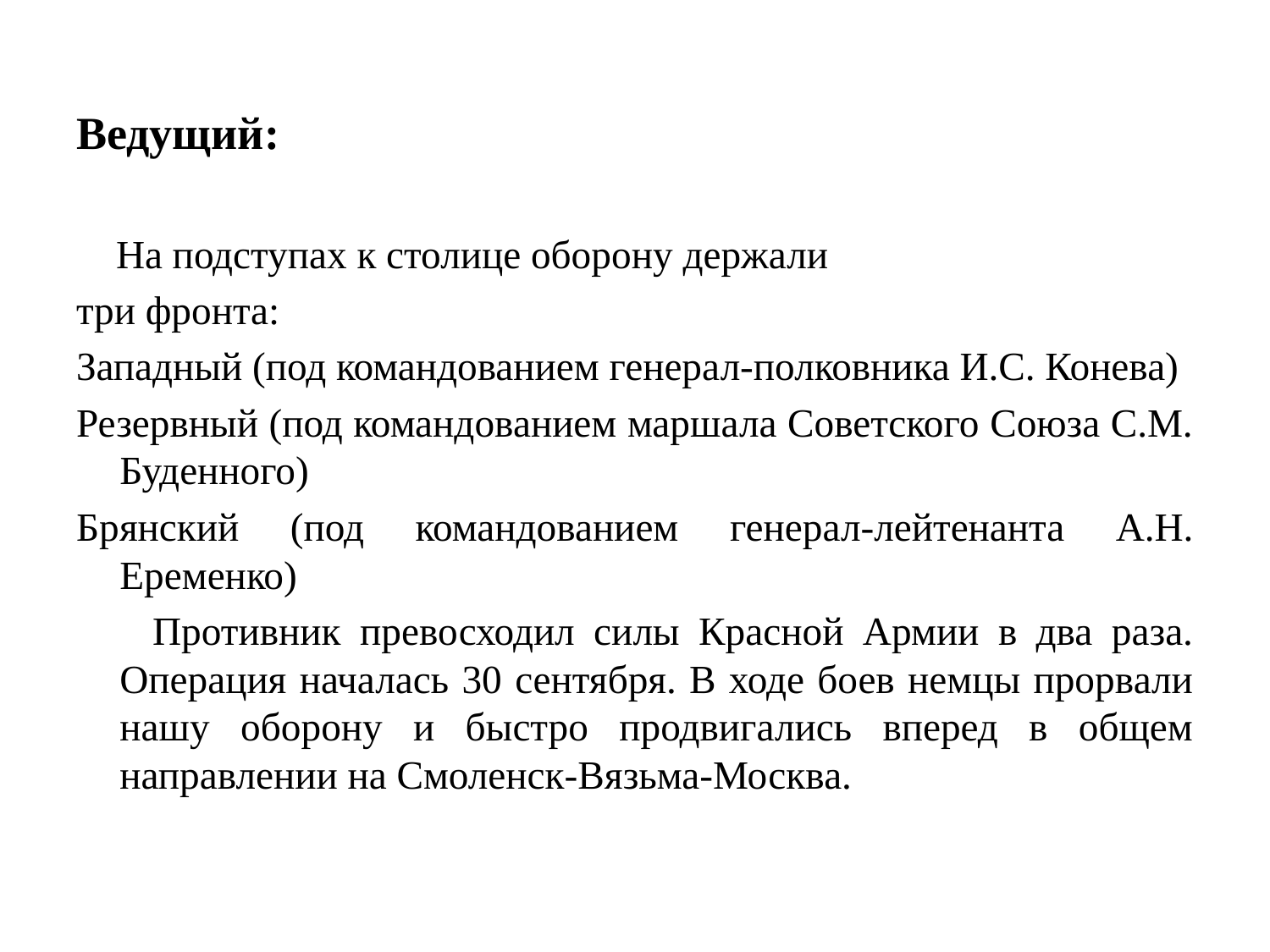

# Ведущий:
    На подступах к столице оборону держали
три фронта:
Западный (под командованием генерал-полковника И.С. Конева)
Резервный (под командованием маршала Советского Союза С.М. Буденного)
Брянский (под командованием генерал-лейтенанта А.Н. Еременко)
    Противник превосходил силы Красной Армии в два раза. Операция началась 30 сентября. В ходе боев немцы прорвали нашу оборону и быстро продвигались вперед в общем направлении на Смоленск-Вязьма-Москва.